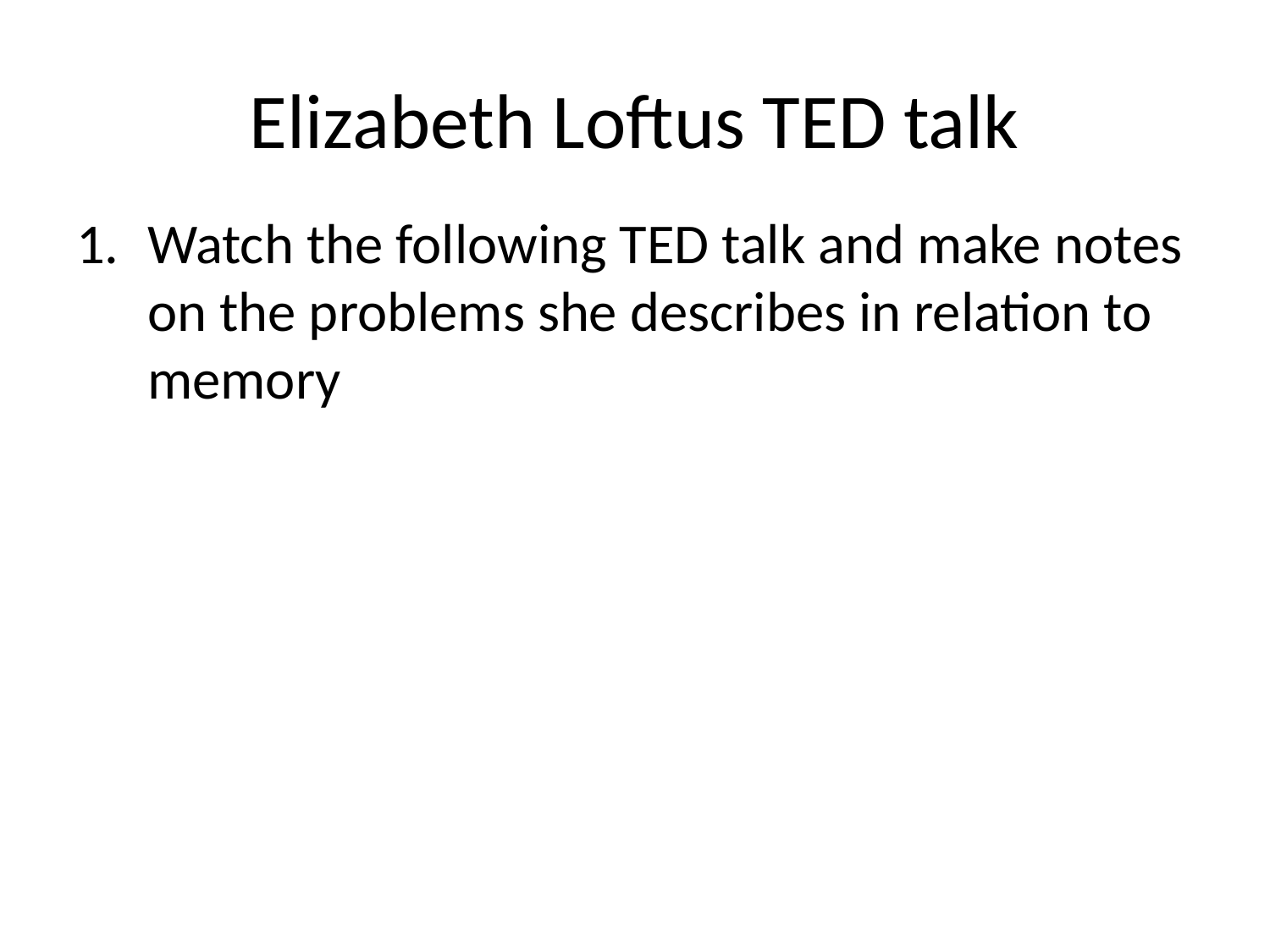

# Elizabeth Loftus TED talk
Watch the following TED talk and make notes on the problems she describes in relation to memory